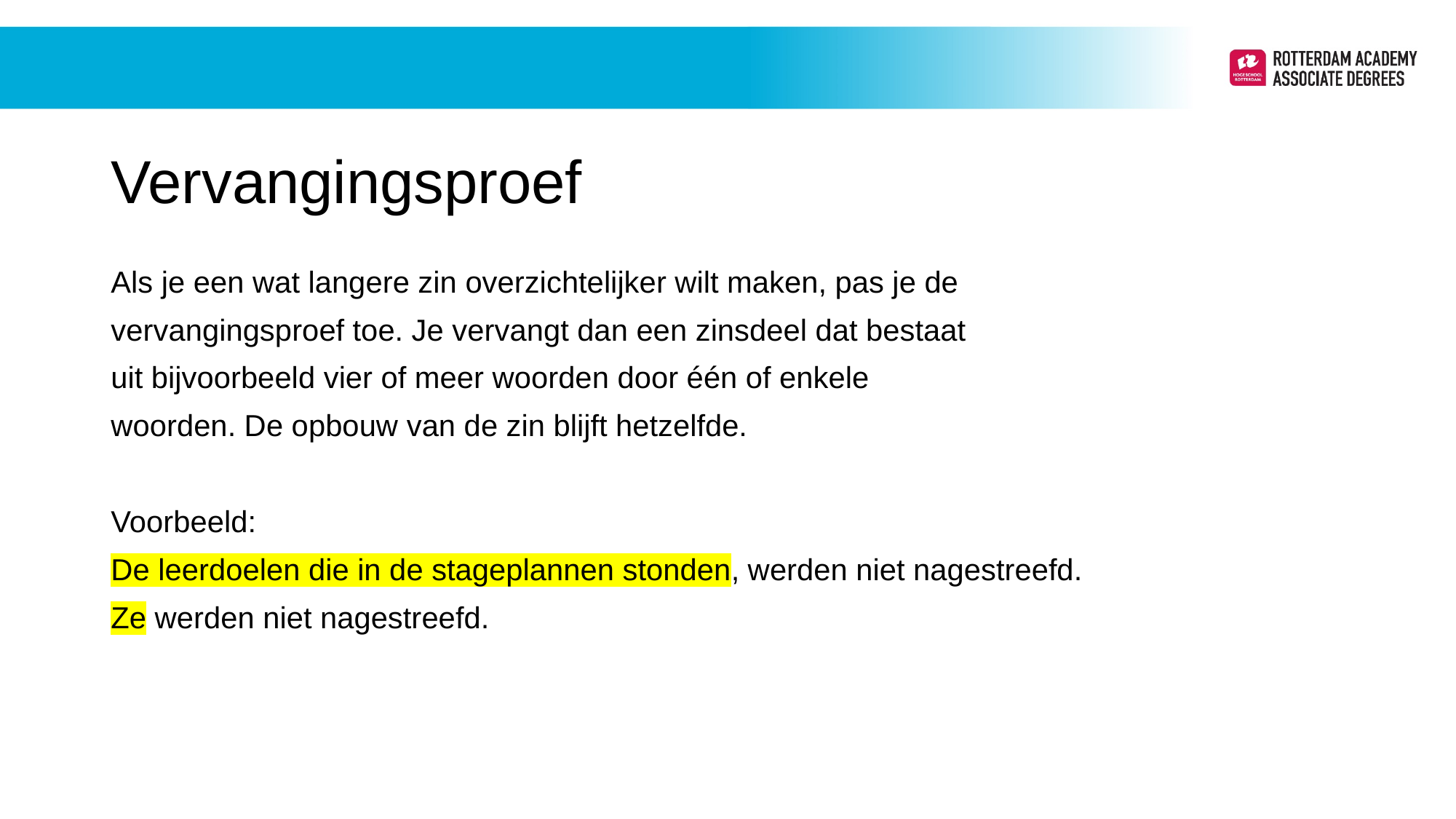

# Vervangingsproef
Als je een wat langere zin overzichtelijker wilt maken, pas je de
vervangingsproef toe. Je vervangt dan een zinsdeel dat bestaat
uit bijvoorbeeld vier of meer woorden door één of enkele
woorden. De opbouw van de zin blijft hetzelfde.

Voorbeeld:
De leerdoelen die in de stageplannen stonden, werden niet nagestreefd.
Ze werden niet nagestreefd.